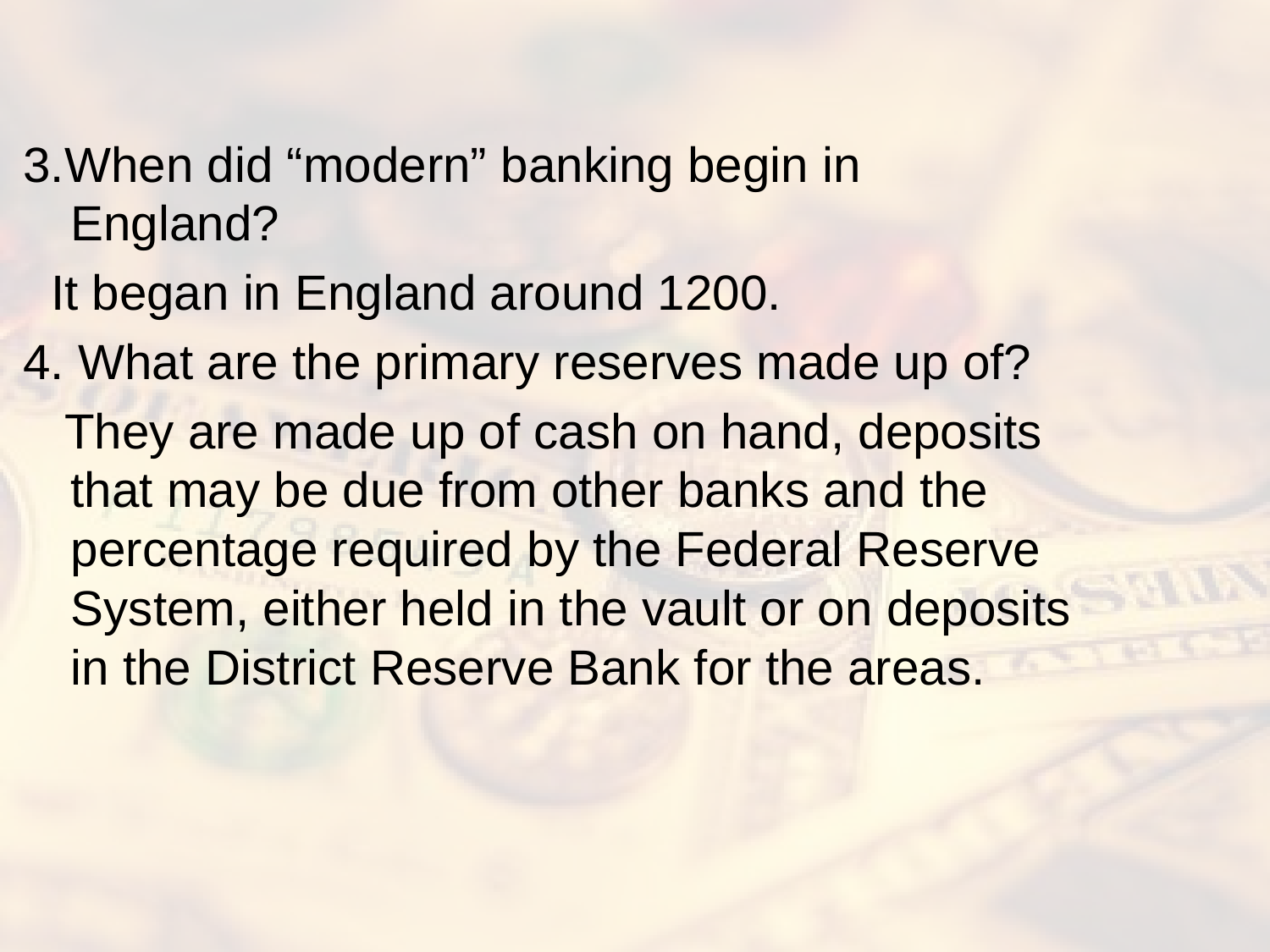

#
3.When did “modern” banking begin in England?
  It began in England around 1200.
4. What are the primary reserves made up of?
   They are made up of cash on hand, deposits that may be due from other banks and the percentage required by the Federal Reserve System, either held in the vault or on deposits in the District Reserve Bank for the areas.